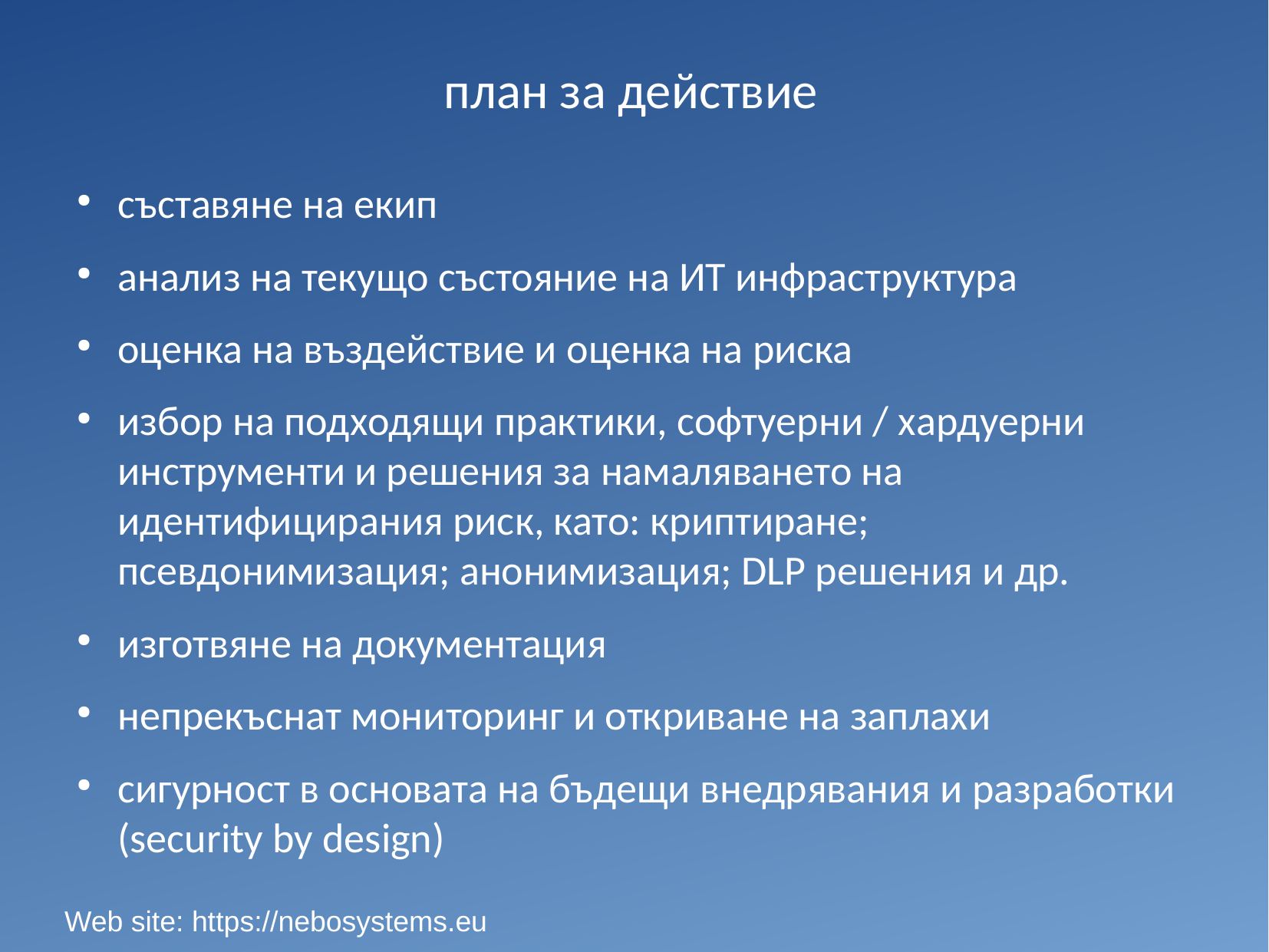

план за действие
съставяне на екип
анализ на текущо състояние на ИТ инфраструктура
оценка на въздействие и оценка на риска
избор на подходящи практики, софтуерни / хардуерни инструменти и решения за намаляването на идентифицирания риск, като: криптиране; псевдонимизация; анонимизация; DLP решения и др.
изготвяне на документация
непрекъснат мониторинг и откриване на заплахи
сигурност в основата на бъдещи внедрявания и разработки (security by design)
Web site: https://nebosystems.eu